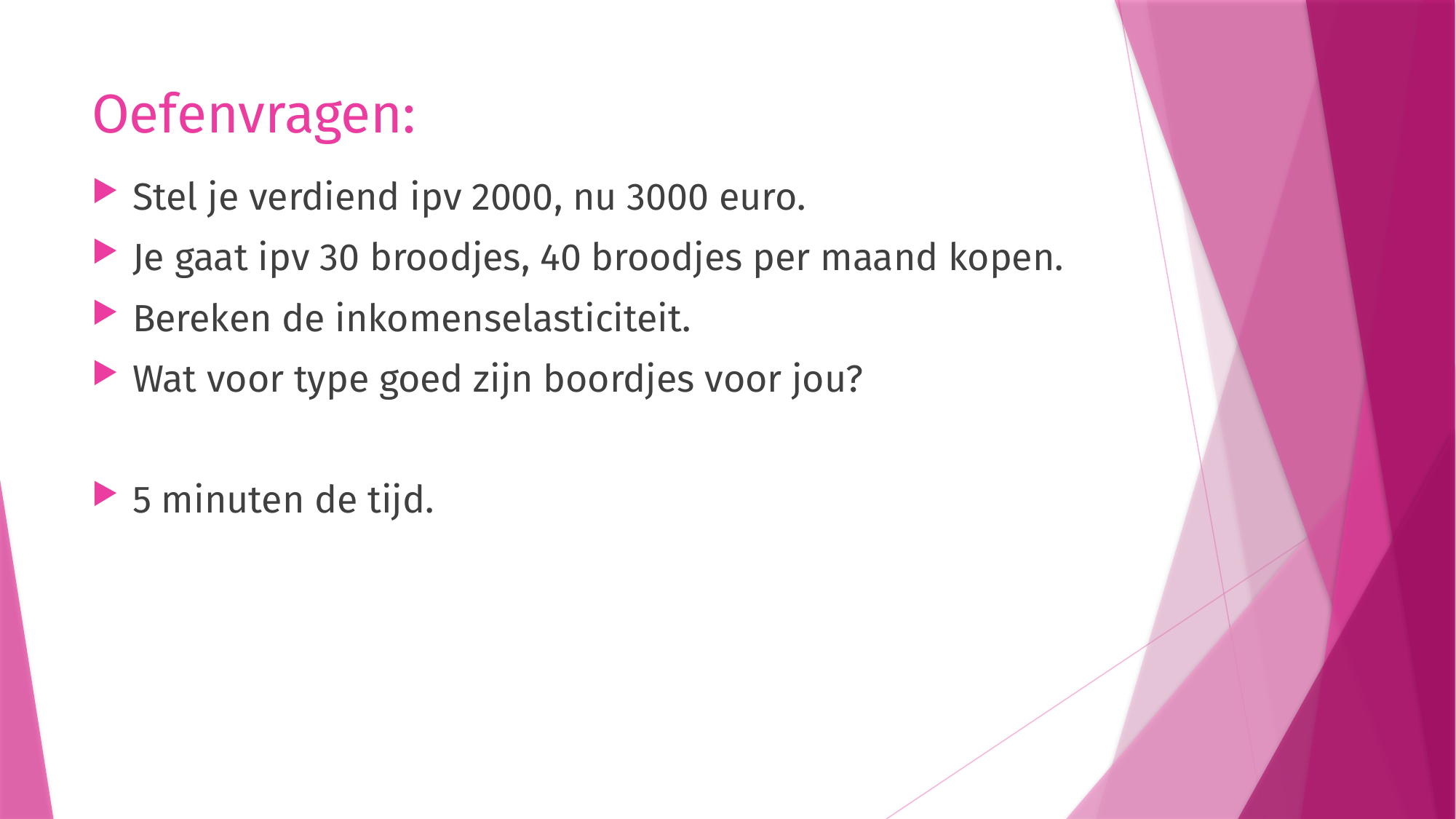

# Oefenvragen:
Stel je verdiend ipv 2000, nu 3000 euro.
Je gaat ipv 30 broodjes, 40 broodjes per maand kopen.
Bereken de inkomenselasticiteit.
Wat voor type goed zijn boordjes voor jou?

5 minuten de tijd.